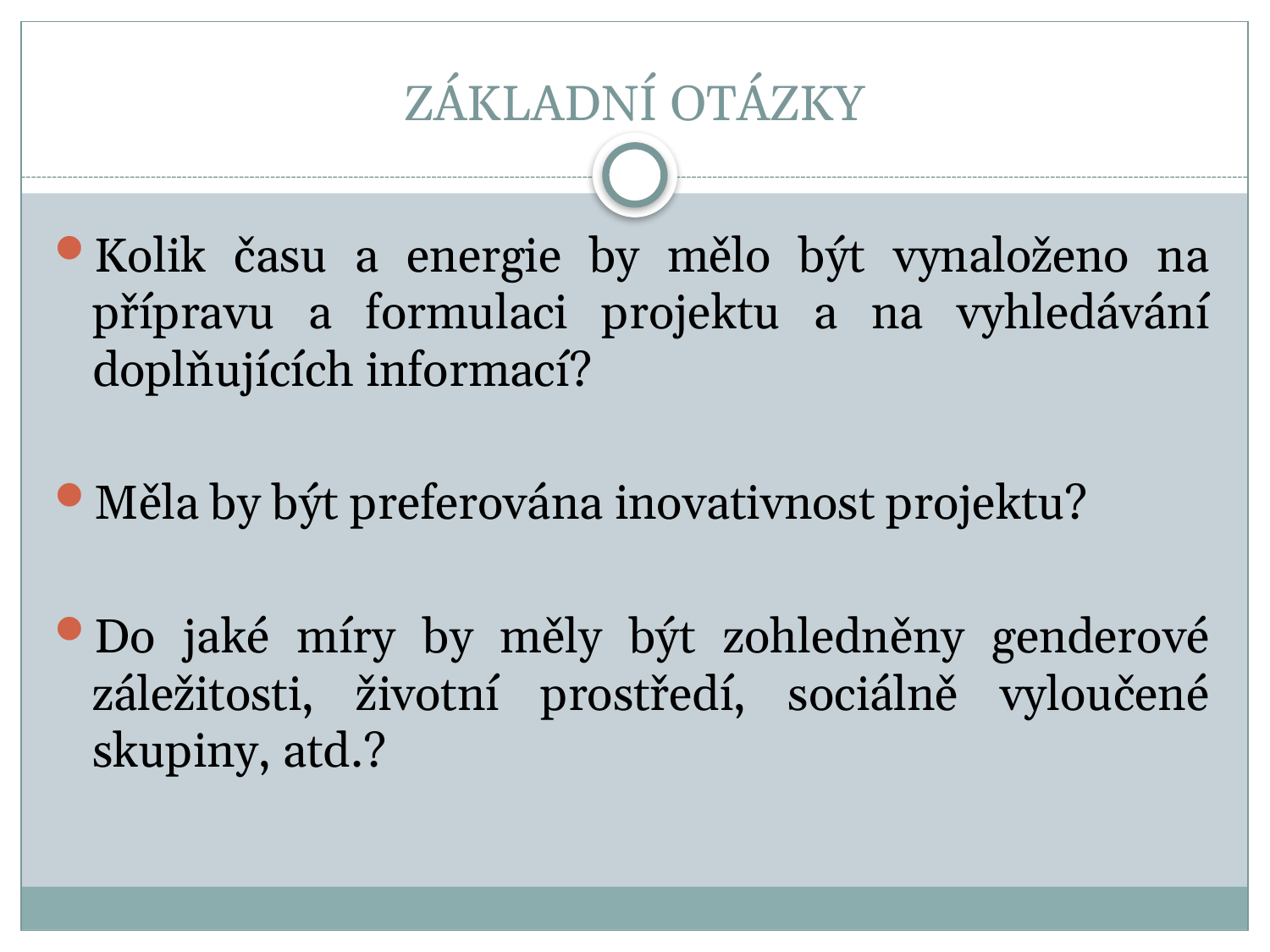

# ZÁKLADNÍ OTÁZKY
Kolik času a energie by mělo být vynaloženo na přípravu a formulaci projektu a na vyhledávání doplňujících informací?

Měla by být preferována inovativnost projektu?

Do jaké míry by měly být zohledněny genderové záležitosti, životní prostředí, sociálně vyloučené skupiny, atd.?